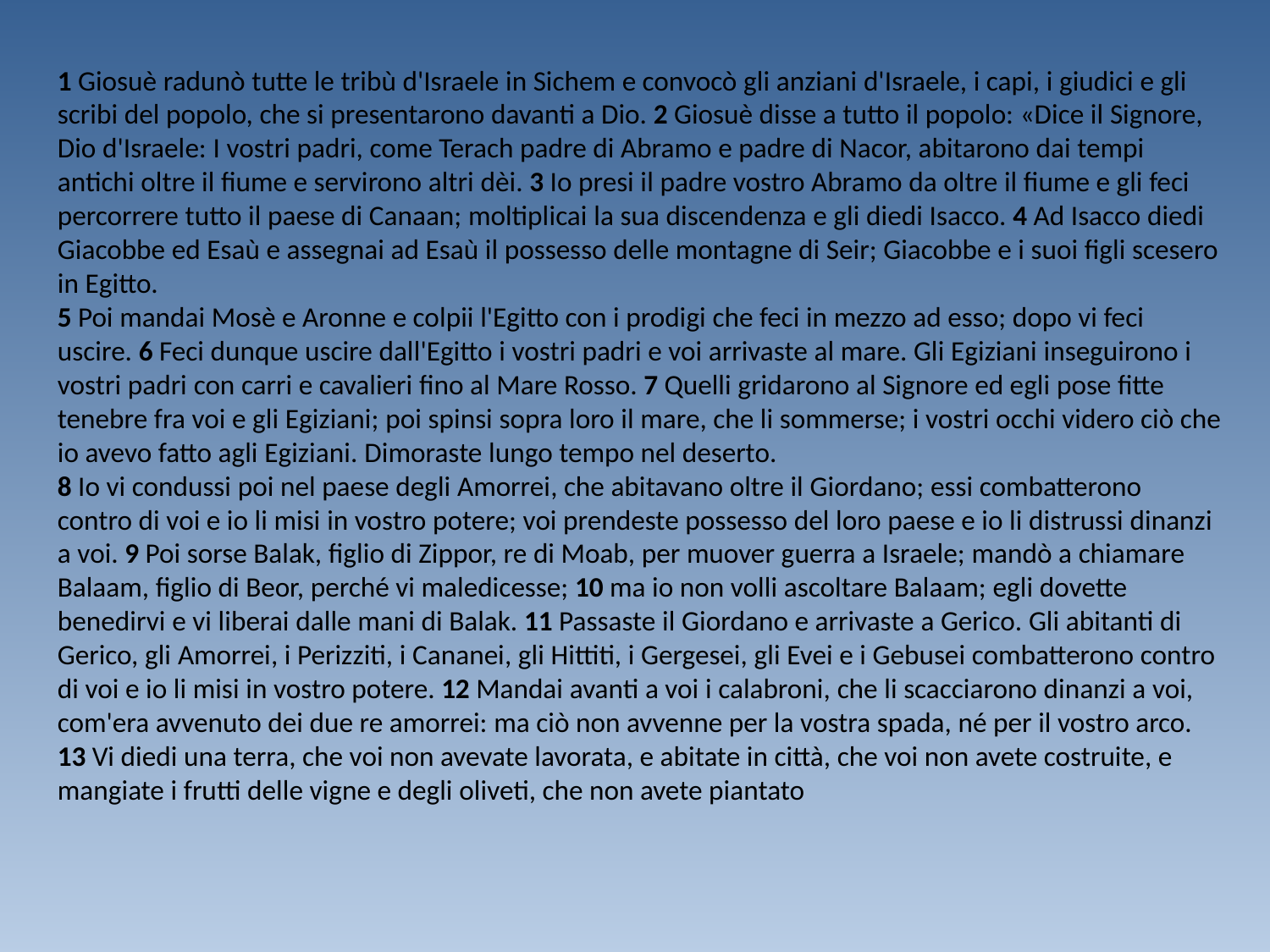

1 Giosuè radunò tutte le tribù d'Israele in Sichem e convocò gli anziani d'Israele, i capi, i giudici e gli scribi del popolo, che si presentarono davanti a Dio. 2 Giosuè disse a tutto il popolo: «Dice il Signore, Dio d'Israele: I vostri padri, come Terach padre di Abramo e padre di Nacor, abitarono dai tempi antichi oltre il fiume e servirono altri dèi. 3 Io presi il padre vostro Abramo da oltre il fiume e gli feci percorrere tutto il paese di Canaan; moltiplicai la sua discendenza e gli diedi Isacco. 4 Ad Isacco diedi Giacobbe ed Esaù e assegnai ad Esaù il possesso delle montagne di Seir; Giacobbe e i suoi figli scesero in Egitto.
5 Poi mandai Mosè e Aronne e colpii l'Egitto con i prodigi che feci in mezzo ad esso; dopo vi feci uscire. 6 Feci dunque uscire dall'Egitto i vostri padri e voi arrivaste al mare. Gli Egiziani inseguirono i vostri padri con carri e cavalieri fino al Mare Rosso. 7 Quelli gridarono al Signore ed egli pose fitte tenebre fra voi e gli Egiziani; poi spinsi sopra loro il mare, che li sommerse; i vostri occhi videro ciò che io avevo fatto agli Egiziani. Dimoraste lungo tempo nel deserto.
8 Io vi condussi poi nel paese degli Amorrei, che abitavano oltre il Giordano; essi combatterono contro di voi e io li misi in vostro potere; voi prendeste possesso del loro paese e io li distrussi dinanzi a voi. 9 Poi sorse Balak, figlio di Zippor, re di Moab, per muover guerra a Israele; mandò a chiamare Balaam, figlio di Beor, perché vi maledicesse; 10 ma io non volli ascoltare Balaam; egli dovette benedirvi e vi liberai dalle mani di Balak. 11 Passaste il Giordano e arrivaste a Gerico. Gli abitanti di Gerico, gli Amorrei, i Perizziti, i Cananei, gli Hittiti, i Gergesei, gli Evei e i Gebusei combatterono contro di voi e io li misi in vostro potere. 12 Mandai avanti a voi i calabroni, che li scacciarono dinanzi a voi, com'era avvenuto dei due re amorrei: ma ciò non avvenne per la vostra spada, né per il vostro arco. 13 Vi diedi una terra, che voi non avevate lavorata, e abitate in città, che voi non avete costruite, e mangiate i frutti delle vigne e degli oliveti, che non avete piantato